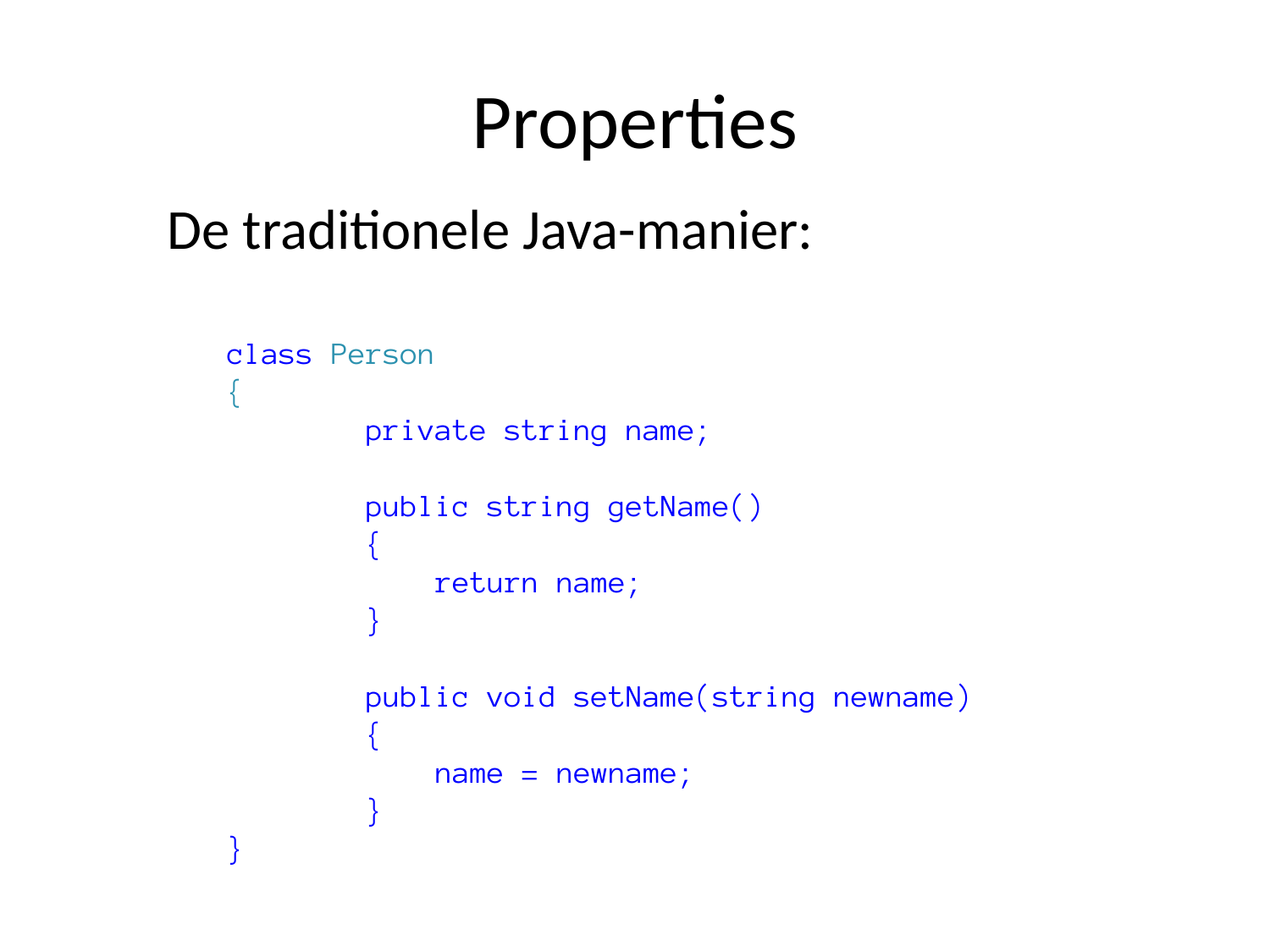

# Properties
De traditionele Java-manier:
class Person
{
        private string name;

        public string getName()
        {
            return name;
        }

        public void setName(string newname)
        {
            name = newname;
        }
}